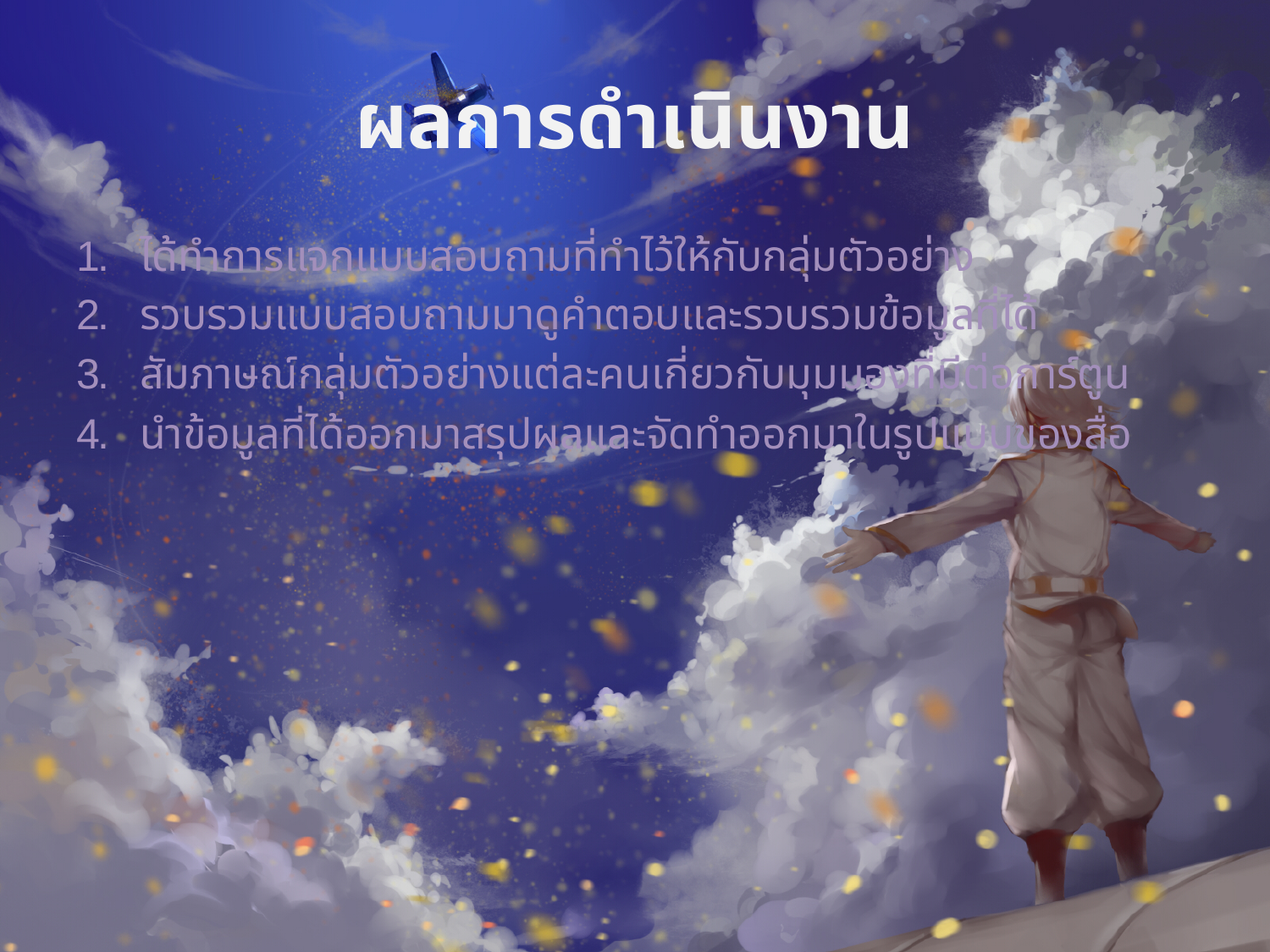

# ผลการดำเนินงาน
ได้ทำการแจกแบบสอบถามที่ทำไว้ให้กับกลุ่มตัวอย่าง
รวบรวมแบบสอบถามมาดูคำตอบและรวบรวมข้อมูลที่ได้
สัมภาษณ์กลุ่มตัวอย่างแต่ละคนเกี่ยวกับมุมมองที่มีต่อการ์ตูน
นำข้อมูลที่ได้ออกมาสรุปผลและจัดทำออกมาในรูปแบบของสื่อ